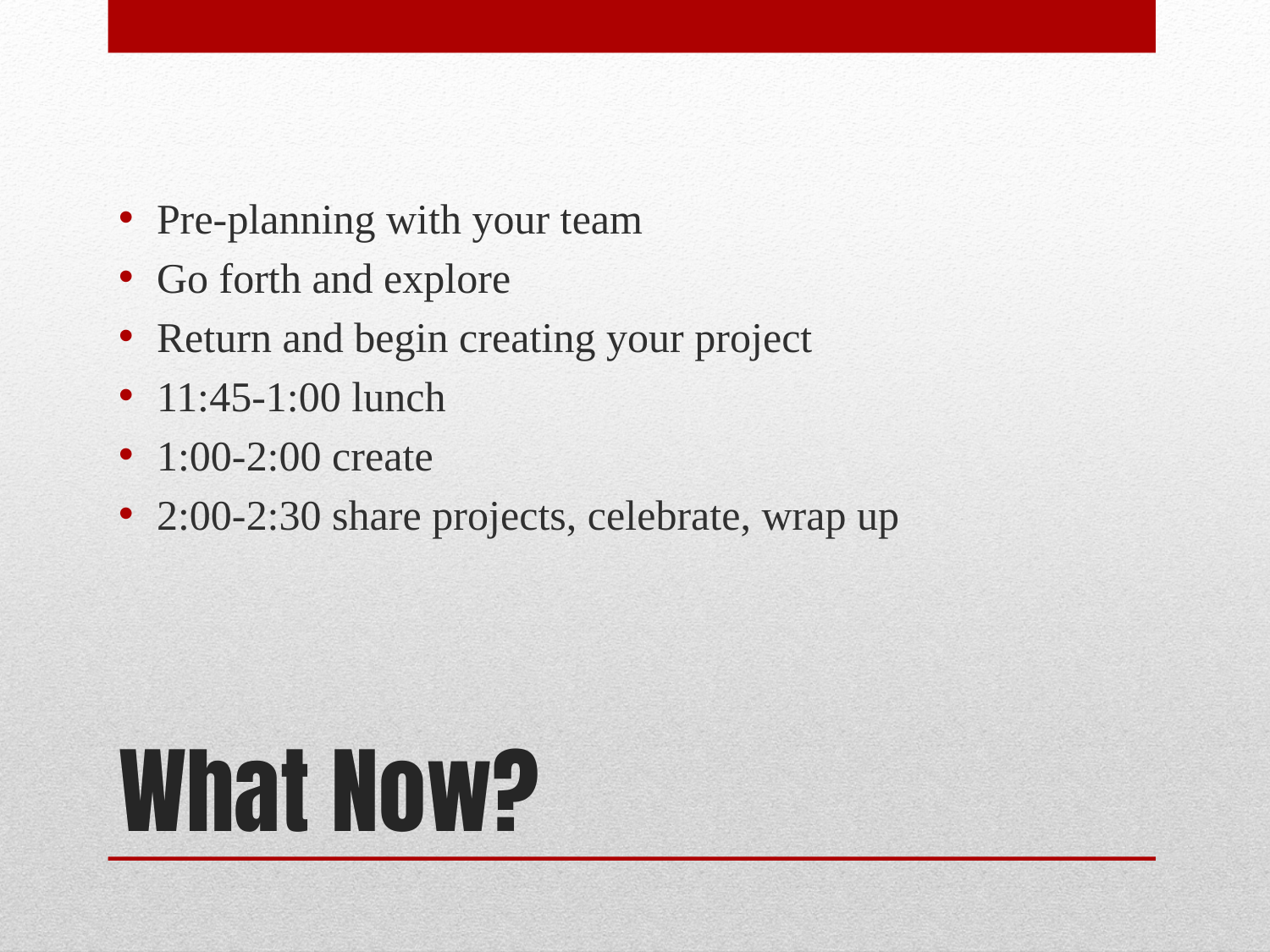

Pre-planning with your team
Go forth and explore
Return and begin creating your project
11:45-1:00 lunch
1:00-2:00 create
2:00-2:30 share projects, celebrate, wrap up
# What Now?